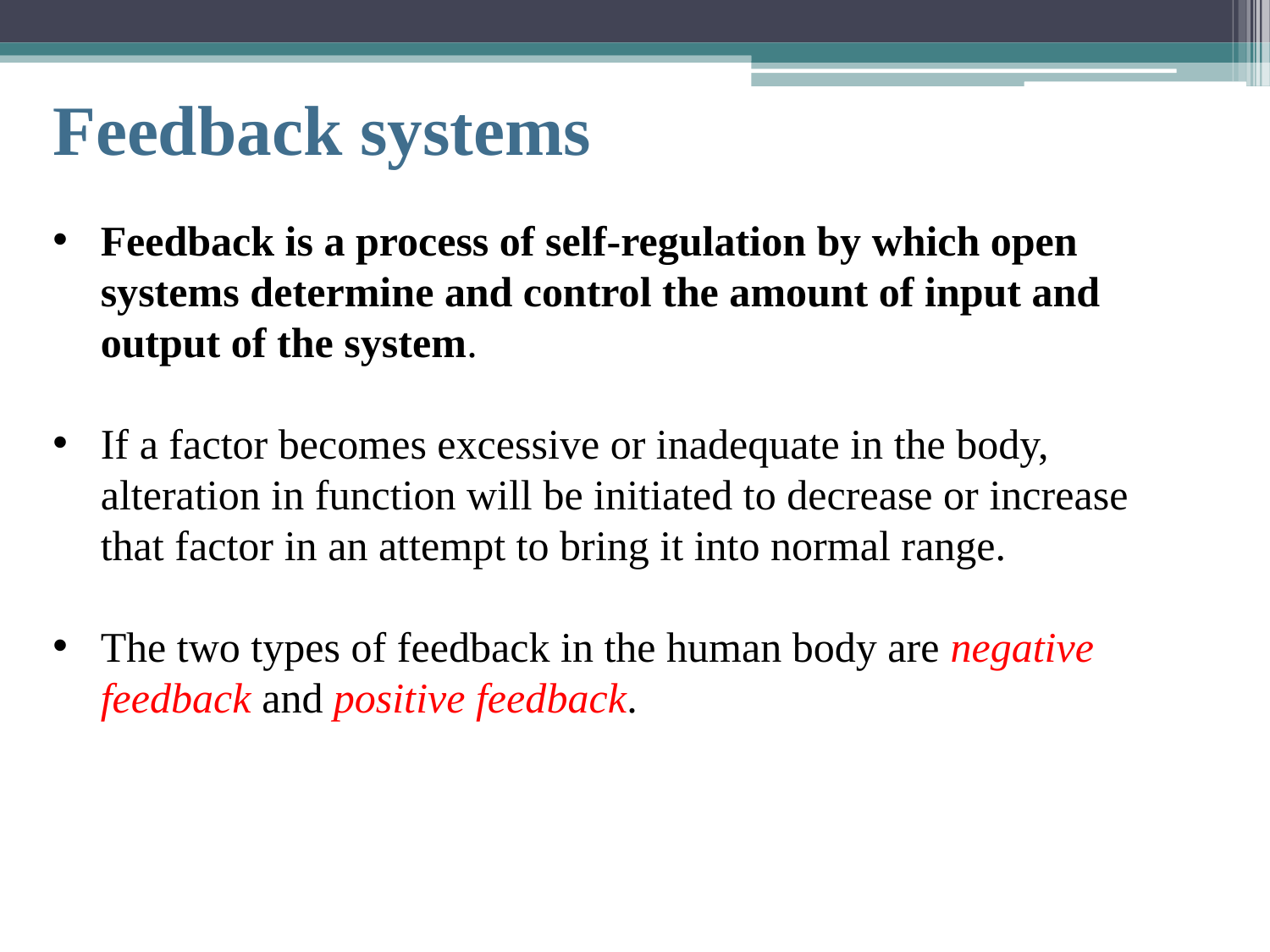

# Feedback systems
Feedback is a process of self-regulation by which open systems determine and control the amount of input and output of the system.

If a factor becomes excessive or inadequate in the body, alteration in function will be initiated to decrease or increase that factor in an attempt to bring it into normal range.

The two types of feedback in the human body are negative feedback and positive feedback.